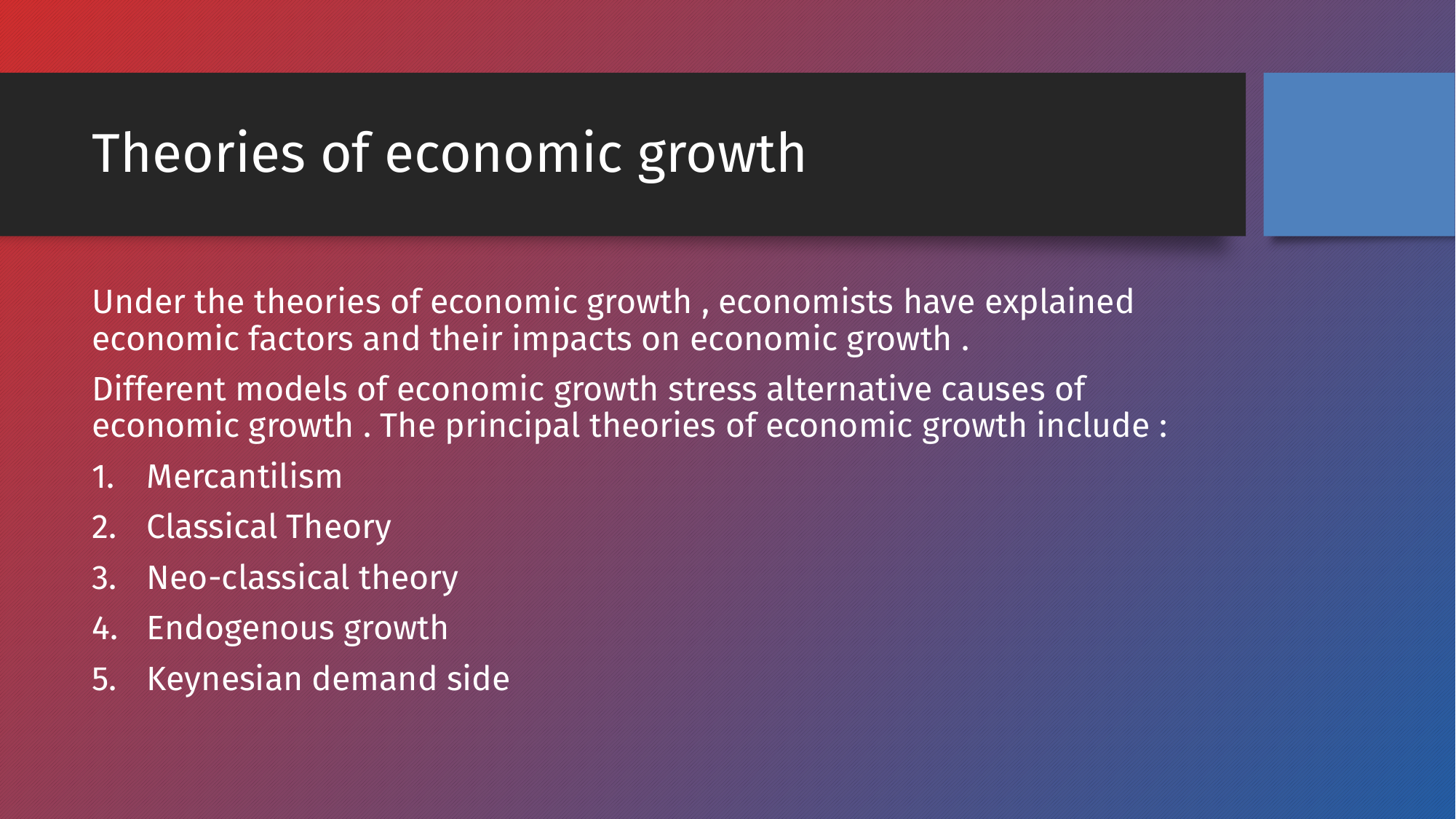

# Theories of economic growth
Under the theories of economic growth , economists have explained economic factors and their impacts on economic growth .
Different models of economic growth stress alternative causes of economic growth . The principal theories of economic growth include :
Mercantilism
Classical Theory
Neo-classical theory
Endogenous growth
Keynesian demand side